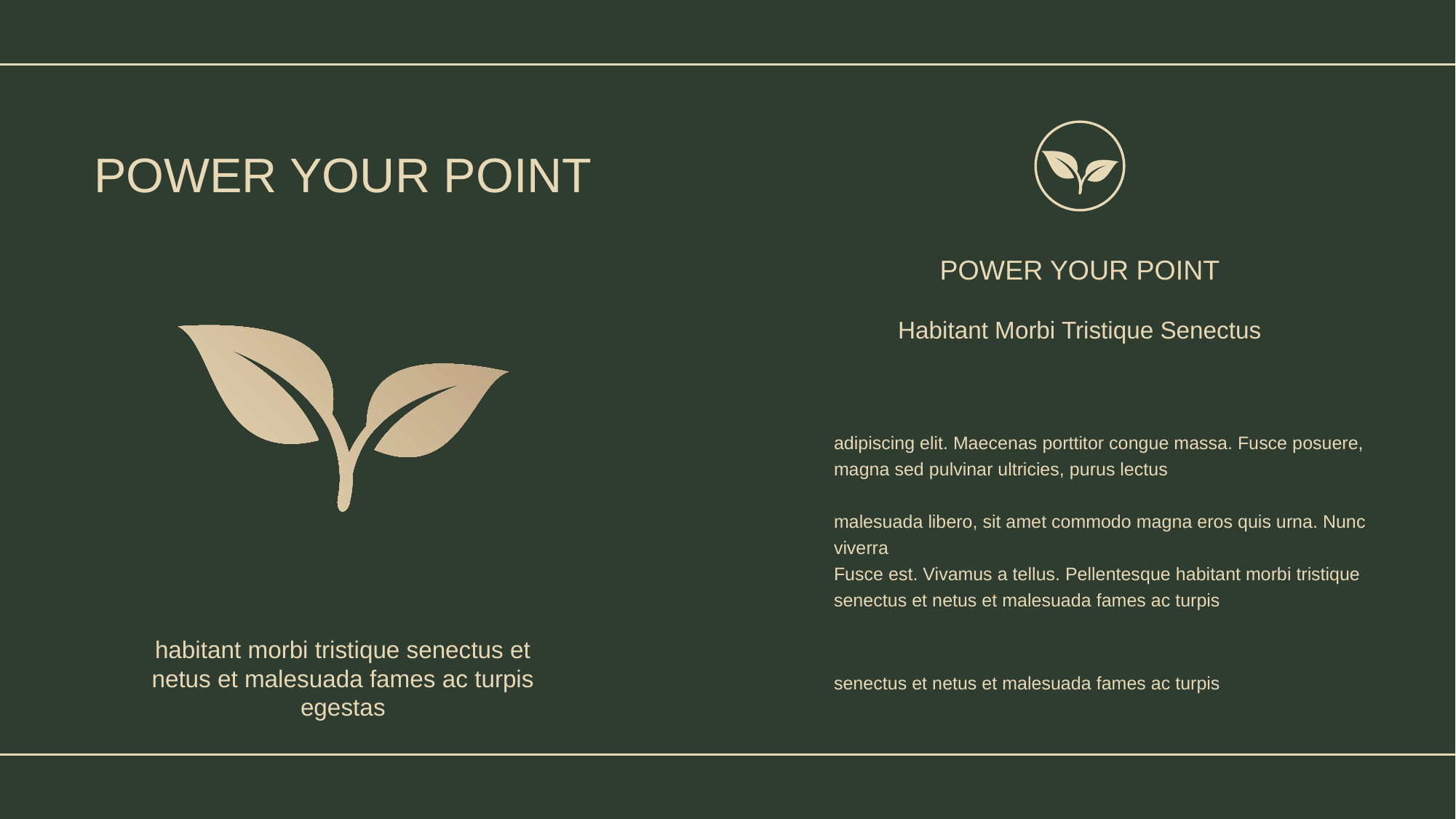

POWER YOUR POINT
POWER YOUR POINT
Habitant Morbi Tristique Senectus

adipiscing elit. Maecenas porttitor congue massa. Fusce posuere, magna sed pulvinar ultricies, purus lectus

malesuada libero, sit amet commodo magna eros quis urna. Nunc viverra
Fusce est. Vivamus a tellus. Pellentesque habitant morbi tristique senectus et netus et malesuada fames ac turpis
habitant morbi tristique senectus et netus et malesuada fames ac turpis egestas
senectus et netus et malesuada fames ac turpis